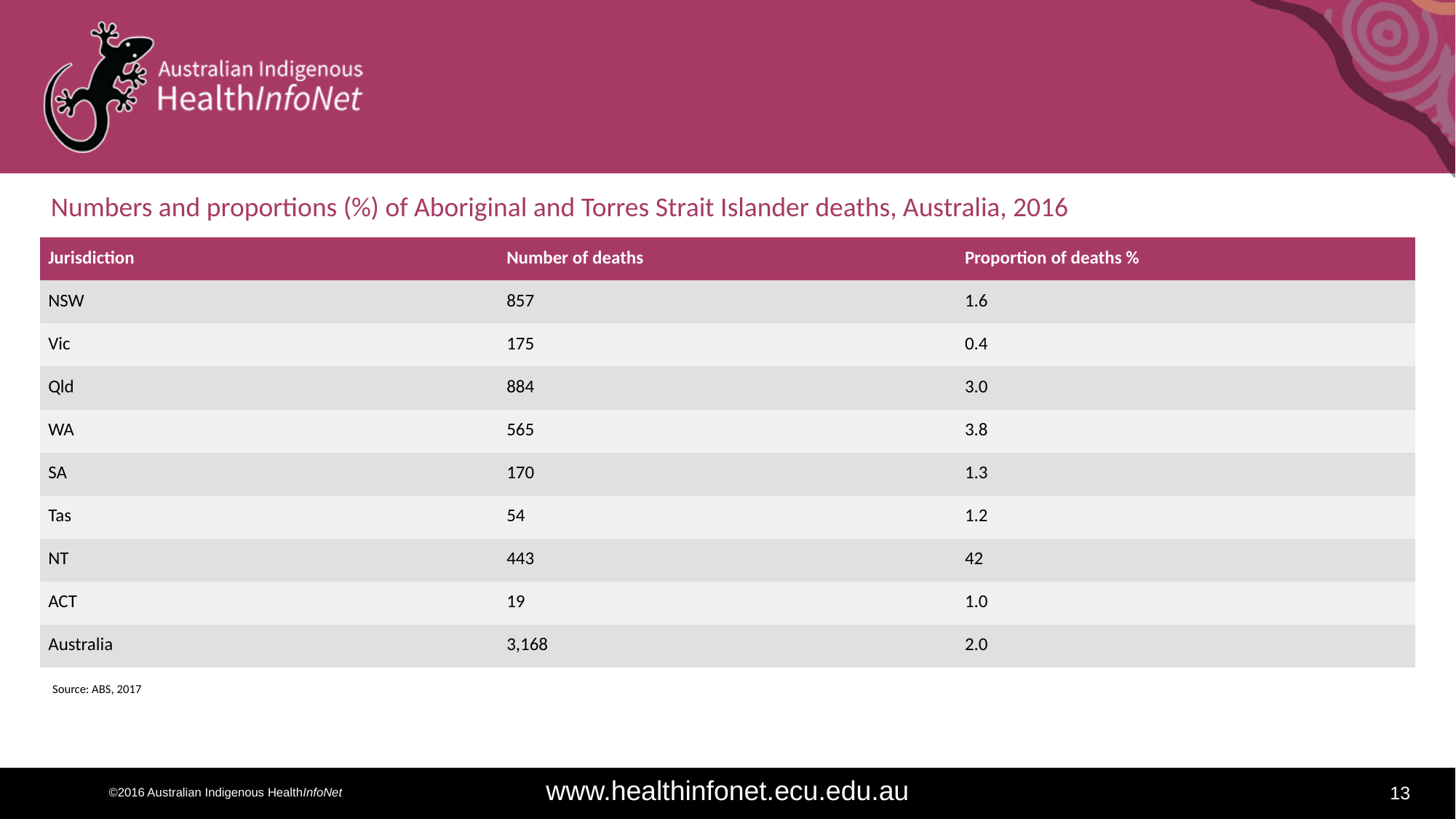

# Numbers and proportions (%) of Aboriginal and Torres Strait Islander deaths, Australia, 2016
| Jurisdiction | Number of deaths | Proportion of deaths % |
| --- | --- | --- |
| NSW | 857 | 1.6 |
| Vic | 175 | 0.4 |
| Qld | 884 | 3.0 |
| WA | 565 | 3.8 |
| SA | 170 | 1.3 |
| Tas | 54 | 1.2 |
| NT | 443 | 42 |
| ACT | 19 | 1.0 |
| Australia | 3,168 | 2.0 |
Source: ABS, 2017